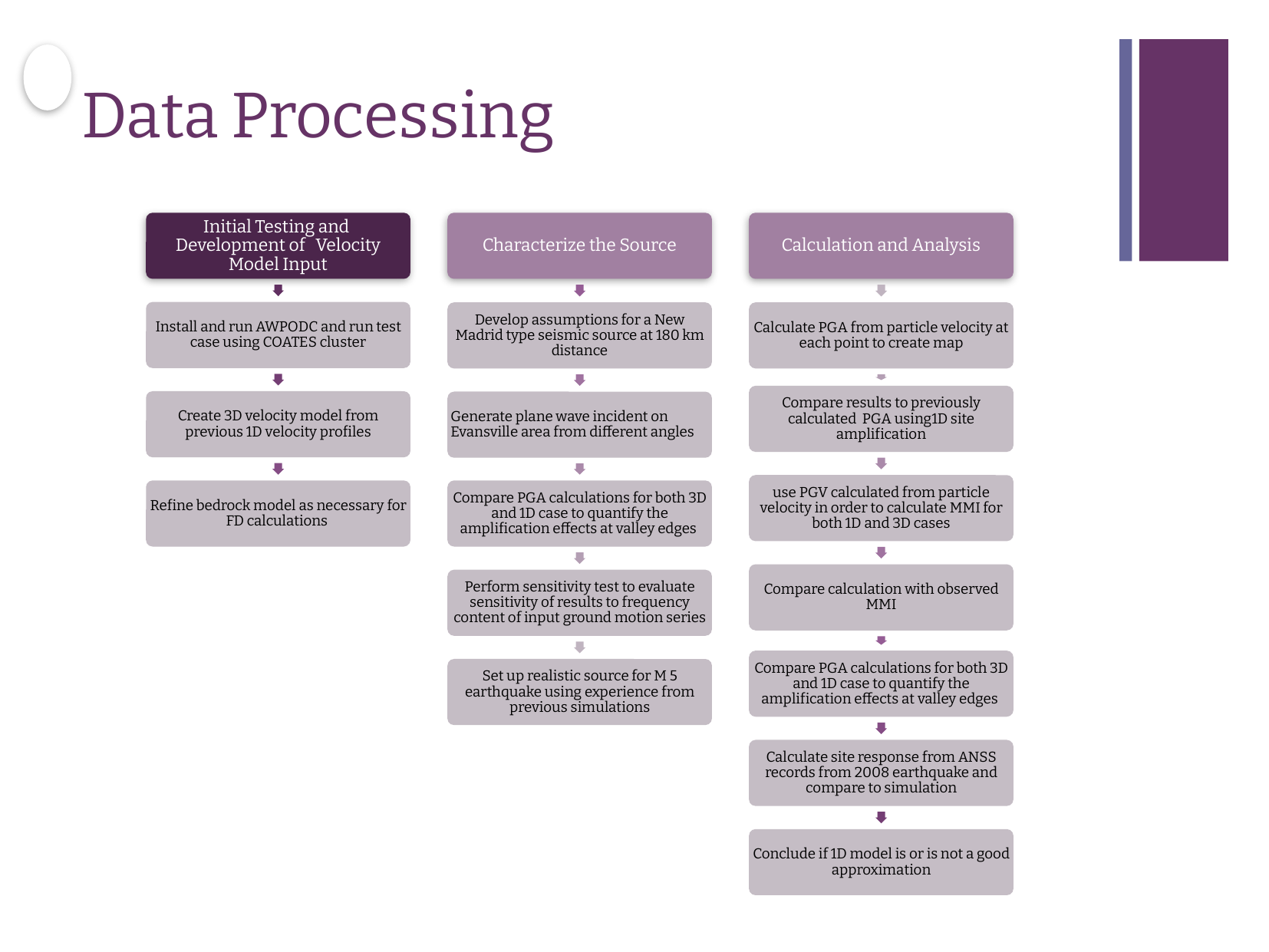

# Data Processing
Initial Testing and  Development of   Velocity Model Input
Install and run AWPODC and run test case using COATES cluster
Create 3D velocity model from previous 1D velocity profiles
Refine bedrock model as necessary for FD calculations
Characterize the Source
Develop assumptions for a New Madrid type seismic source at 180 km distance
Generate plane wave incident on Evansville area from different angles
Compare PGA calculations for both 3D and 1D case to quantify the amplification effects at valley edges
Perform sensitivity test to evaluate sensitivity of results to frequency content of input ground motion series
Set up realistic source for M 5 earthquake using experience from previous simulations
Calculation and Analysis
Calculate PGA from particle velocity at each point to create map
Compare results to previously calculated  PGA using1D site amplification
use PGV calculated from particle velocity in order to calculate MMI for both 1D and 3D cases
Compare calculation with observed MMI
Compare PGA calculations for both 3D and 1D case to quantify the amplification effects at valley edges
Calculate site response from ANSS records from 2008 earthquake and compare to simulation
Conclude if 1D model is or is not a good approximation